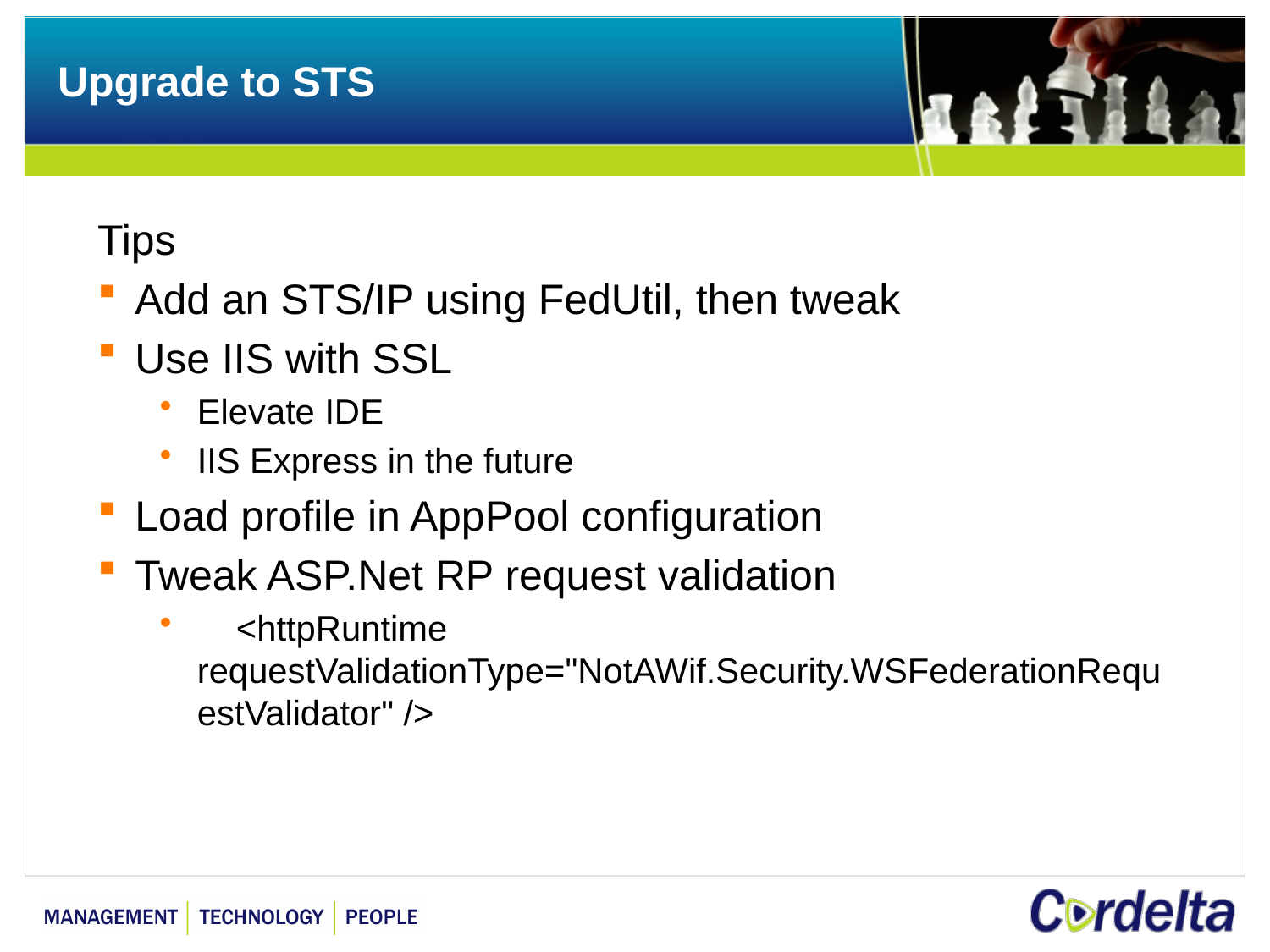

# Upgrade to STS
Tips
Add an STS/IP using FedUtil, then tweak
Use IIS with SSL
Elevate IDE
IIS Express in the future
Load profile in AppPool configuration
Tweak ASP.Net RP request validation
    <httpRuntime requestValidationType="NotAWif.Security.WSFederationRequestValidator" />